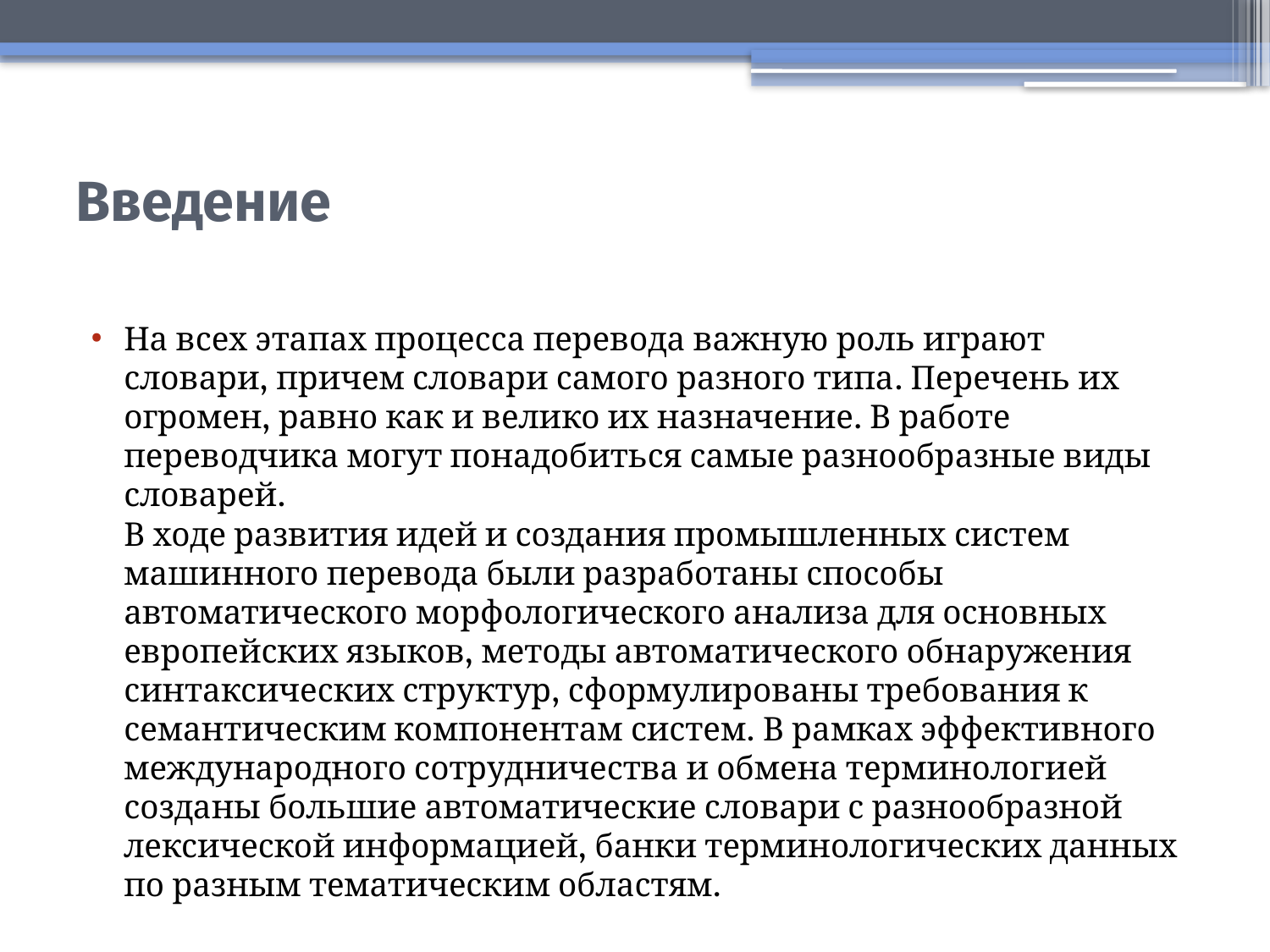

# Введение
На всех этапах процесса перевода важную роль играют словари, причем словари самого разного типа. Перечень их огромен, равно как и велико их назначение. В работе переводчика могут понадобиться самые разнообразные виды словарей.
В ходе развития идей и создания промышленных систем машинного перевода были разработаны способы автоматического морфологического анализа для основных европейских языков, методы автоматического обнаружения синтаксических структур, сформулированы требования к семантическим компонентам систем. В рамках эффективного международного сотрудничества и обмена терминологией созданы большие автоматические словари с разнообразной лексической информацией, банки терминологических данных по разным тематическим областям.